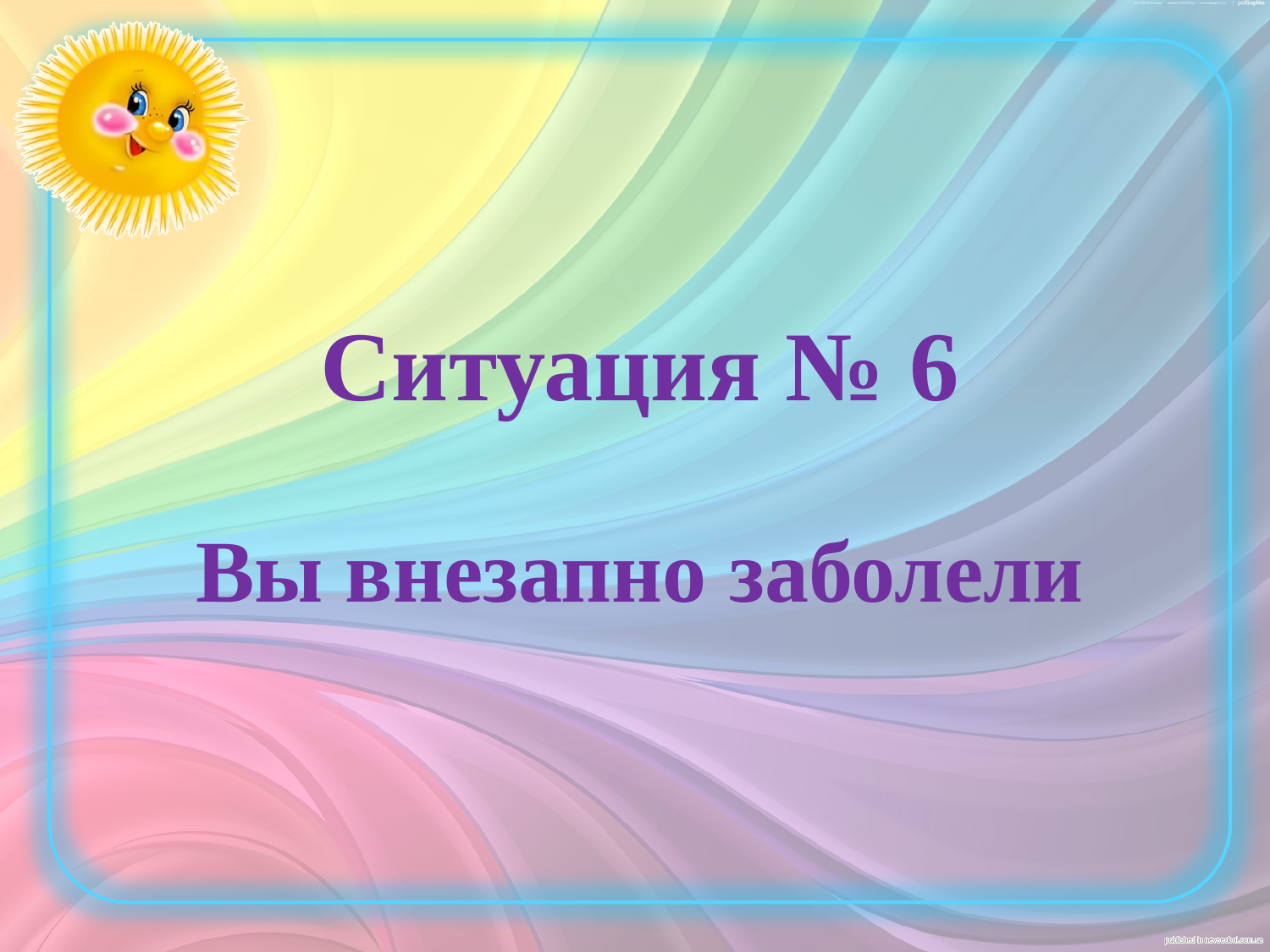

# Ситуация № 6 Вы внезапно заболели